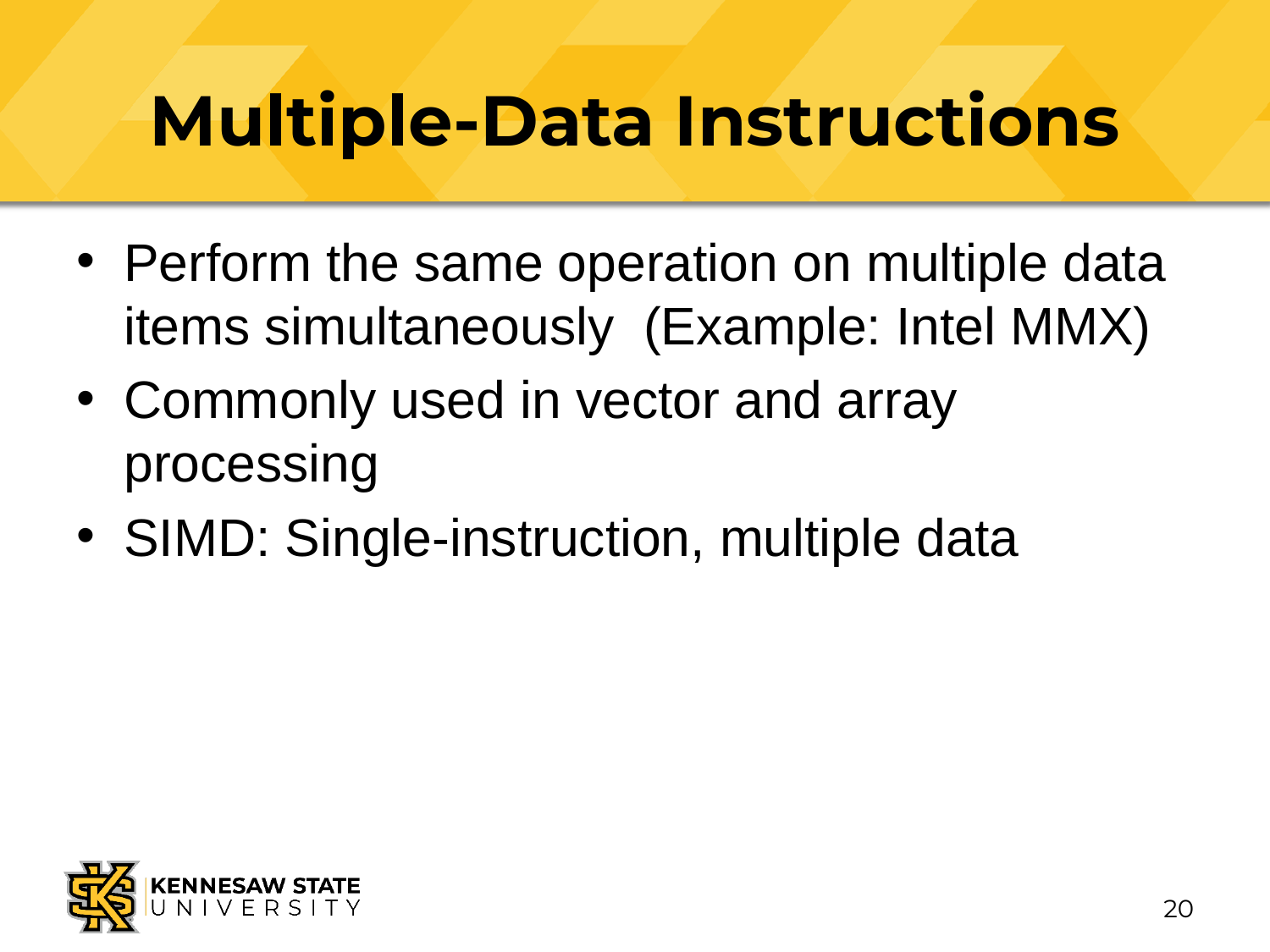

# Multiple-Data Instructions
Perform the same operation on multiple data items simultaneously  (Example: Intel MMX)
Commonly used in vector and array processing
SIMD: Single-instruction, multiple data
20